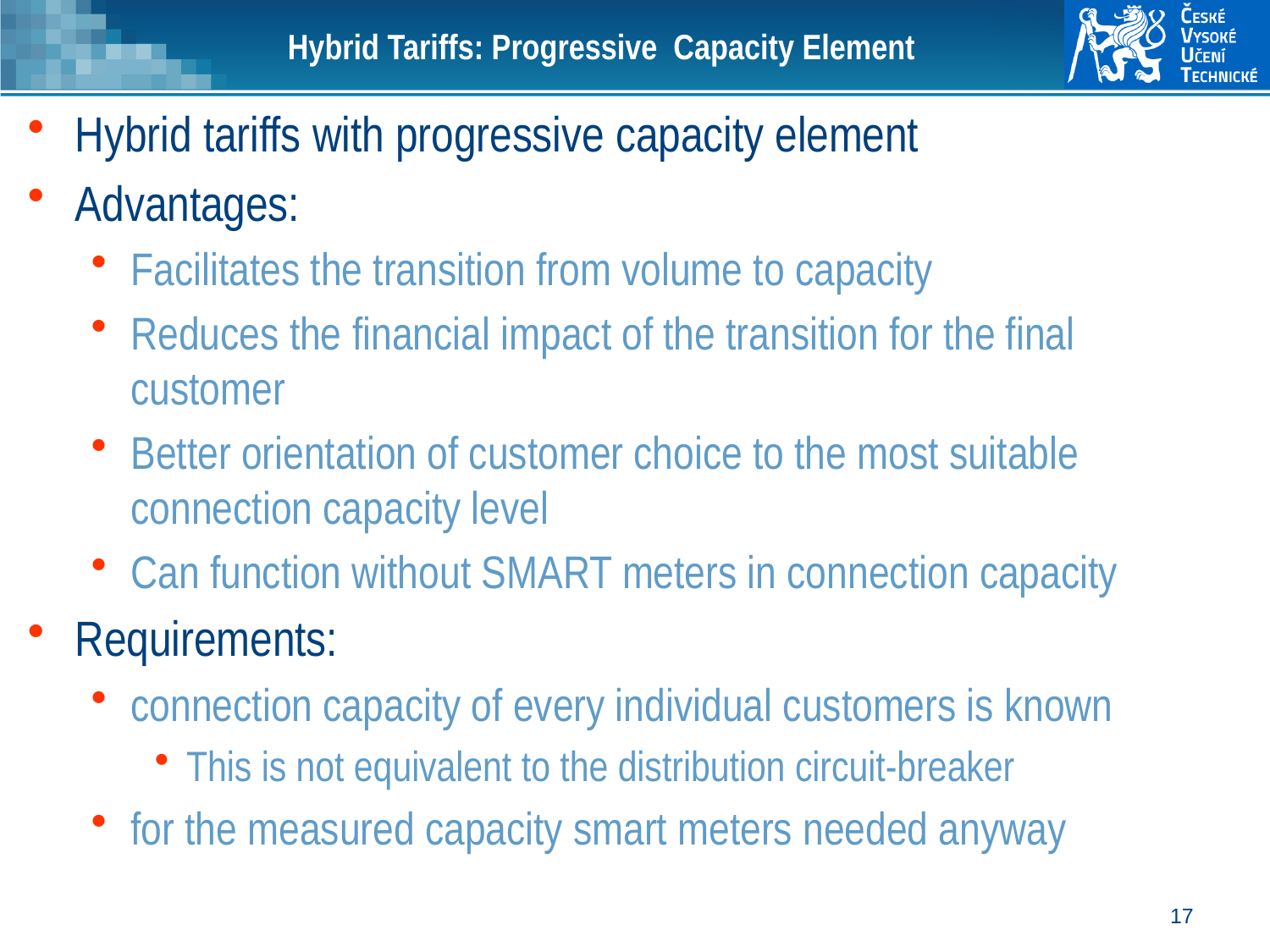

# Hybrid Tariffs: Progressive  Capacity Element
Hybrid tariffs with progressive capacity element
Advantages:
Facilitates the transition from volume to capacity
Reduces the financial impact of the transition for the final customer
Better orientation of customer choice to the most suitable connection capacity level
Can function without SMART meters in connection capacity
Requirements:
connection capacity of every individual customers is known
This is not equivalent to the distribution circuit-breaker
for the measured capacity smart meters needed anyway
17